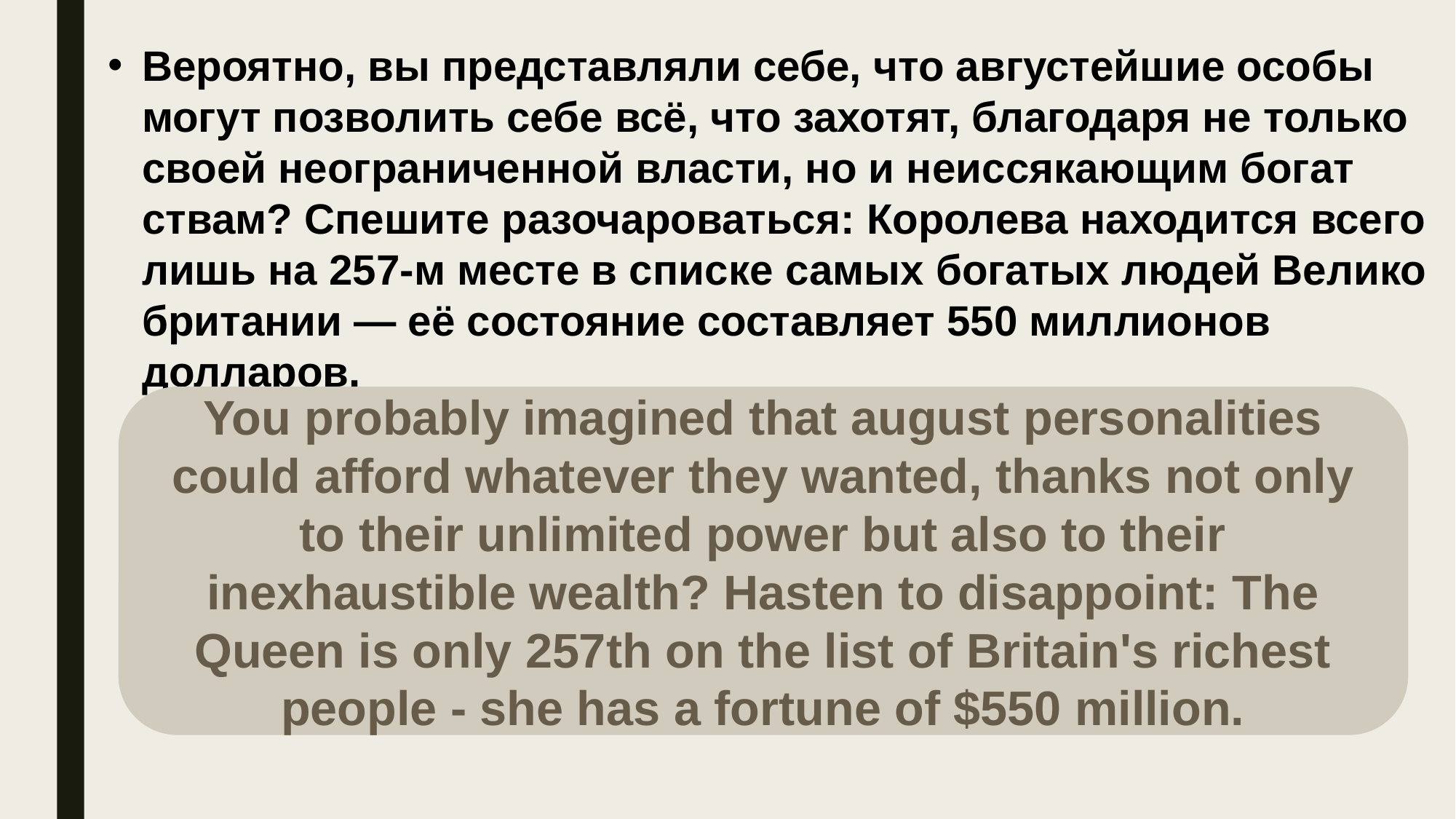

Веро­ят­но, вы пред­став­ля­ли себе, что авгу­стей­шие осо­бы могут поз­во­лить себе всё, что захо­тят, бла­го­да­ря не толь­ко сво­ей неогра­ни­чен­ной вла­сти, но и неис­ся­ка­ю­щим богат­ствам? Спе­ши­те разо­ча­ро­вать­ся: Коро­ле­ва нахо­дит­ся все­го лишь на 257‑м месте в спис­ке самых бога­тых людей Вели­ко­бри­та­нии — её состо­я­ние состав­ля­ет 550 мил­ли­о­нов долларов.
You probably imagined that august personalities could afford whatever they wanted, thanks not only to their unlimited power but also to their inexhaustible wealth? Hasten to disappoint: The Queen is only 257th on the list of Britain's richest people - she has a fortune of $550 million.